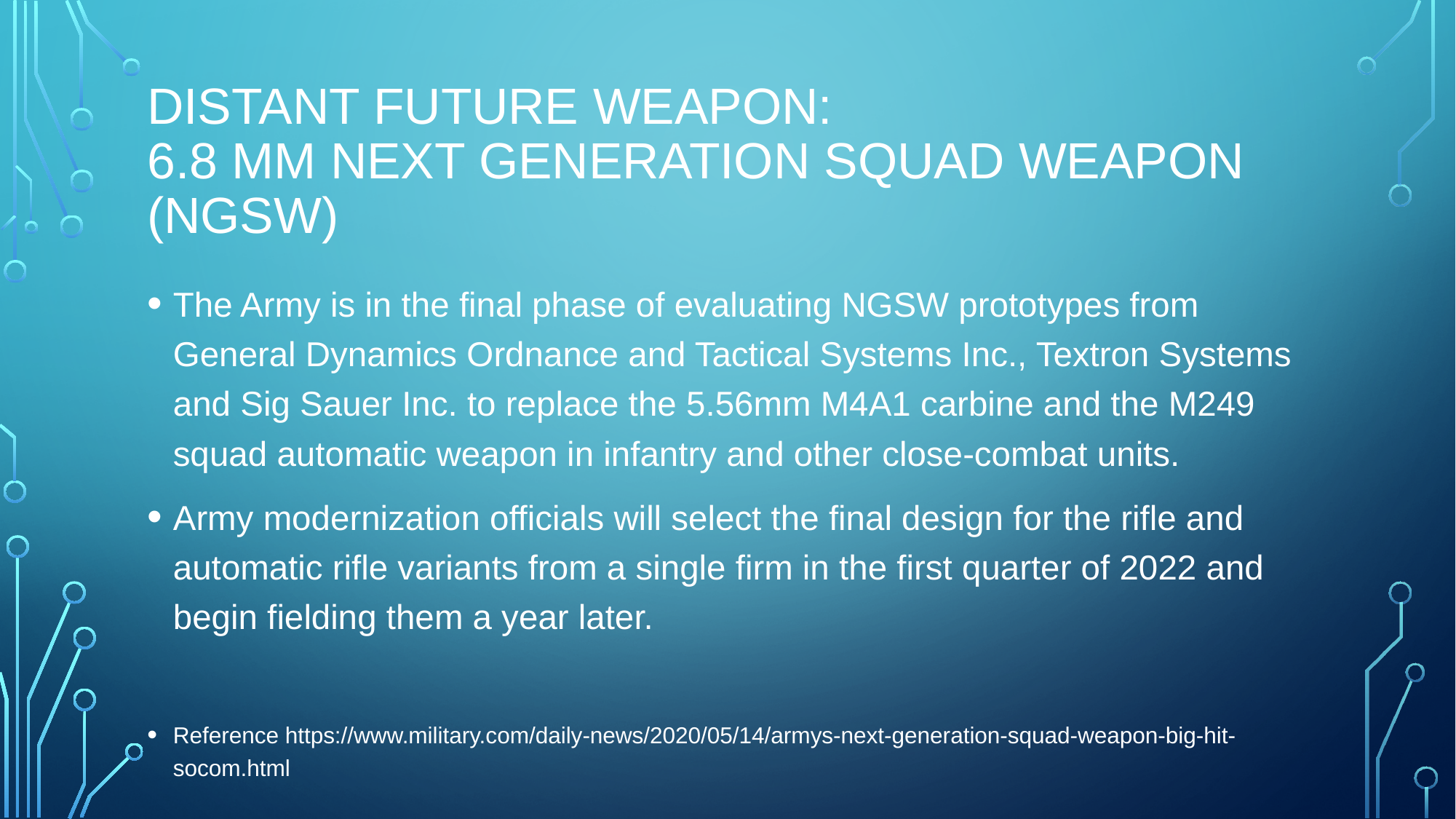

# distant future weapon: 6.8 mm next generation squad weapon (NGSW)
The Army is in the final phase of evaluating NGSW prototypes from General Dynamics Ordnance and Tactical Systems Inc., Textron Systems and Sig Sauer Inc. to replace the 5.56mm M4A1 carbine and the M249 squad automatic weapon in infantry and other close-combat units.
Army modernization officials will select the final design for the rifle and automatic rifle variants from a single firm in the first quarter of 2022 and begin fielding them a year later.

Reference https://www.military.com/daily-news/2020/05/14/armys-next-generation-squad-weapon-big-hit-socom.html